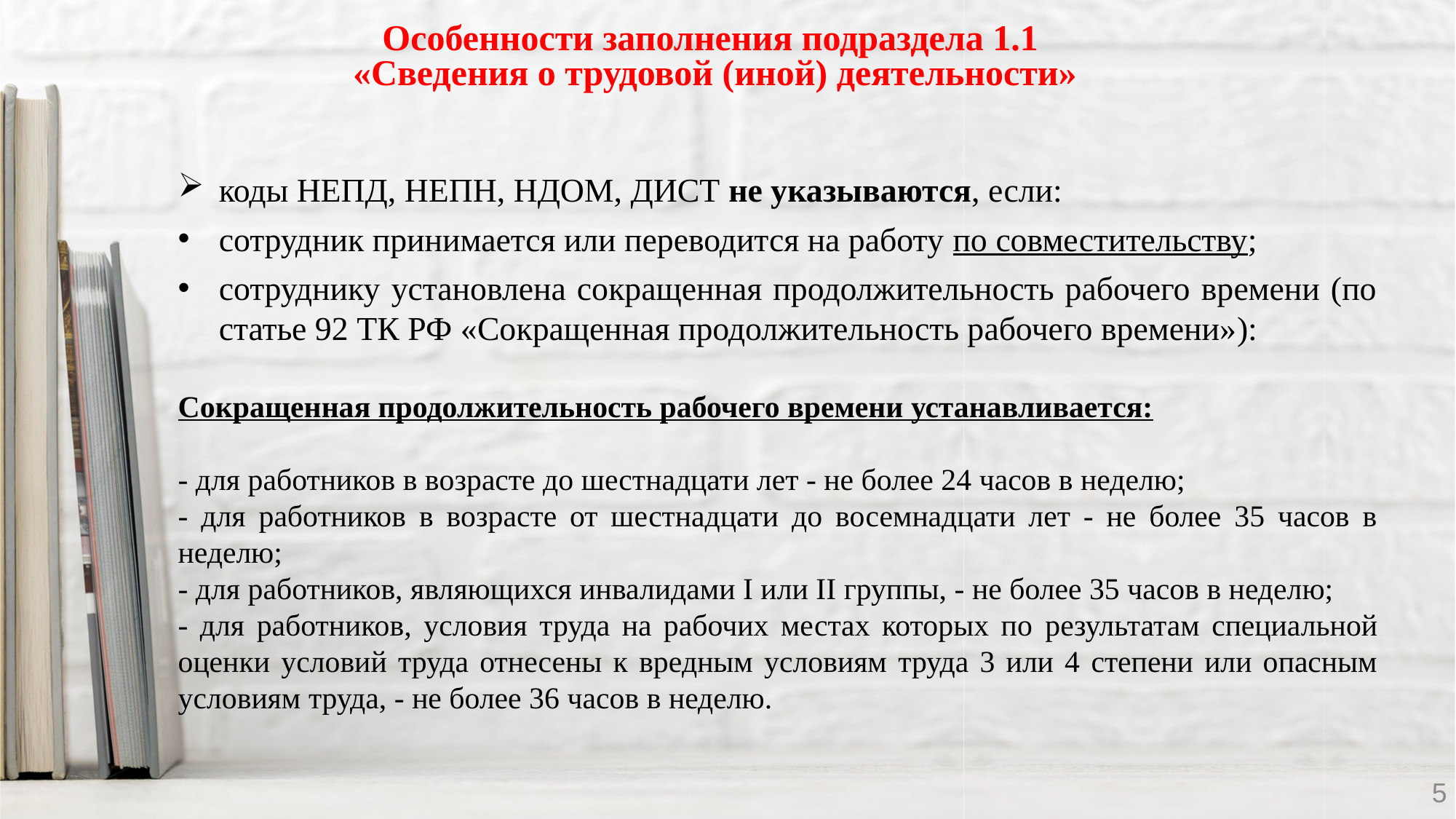

Особенности заполнения подраздела 1.1
«Сведения о трудовой (иной) деятельности»
коды НЕПД, НЕПН, НДОМ, ДИСТ не указываются, если:
сотрудник принимается или переводится на работу по совместительству;
сотруднику установлена сокращенная продолжительность рабочего времени (по статье 92 ТК РФ «Сокращенная продолжительность рабочего времени»):

Сокращенная продолжительность рабочего времени устанавливается:

- для работников в возрасте до шестнадцати лет - не более 24 часов в неделю;
- для работников в возрасте от шестнадцати до восемнадцати лет - не более 35 часов в неделю;
- для работников, являющихся инвалидами I или II группы, - не более 35 часов в неделю;
- для работников, условия труда на рабочих местах которых по результатам специальной оценки условий труда отнесены к вредным условиям труда 3 или 4 степени или опасным условиям труда, - не более 36 часов в неделю.

5